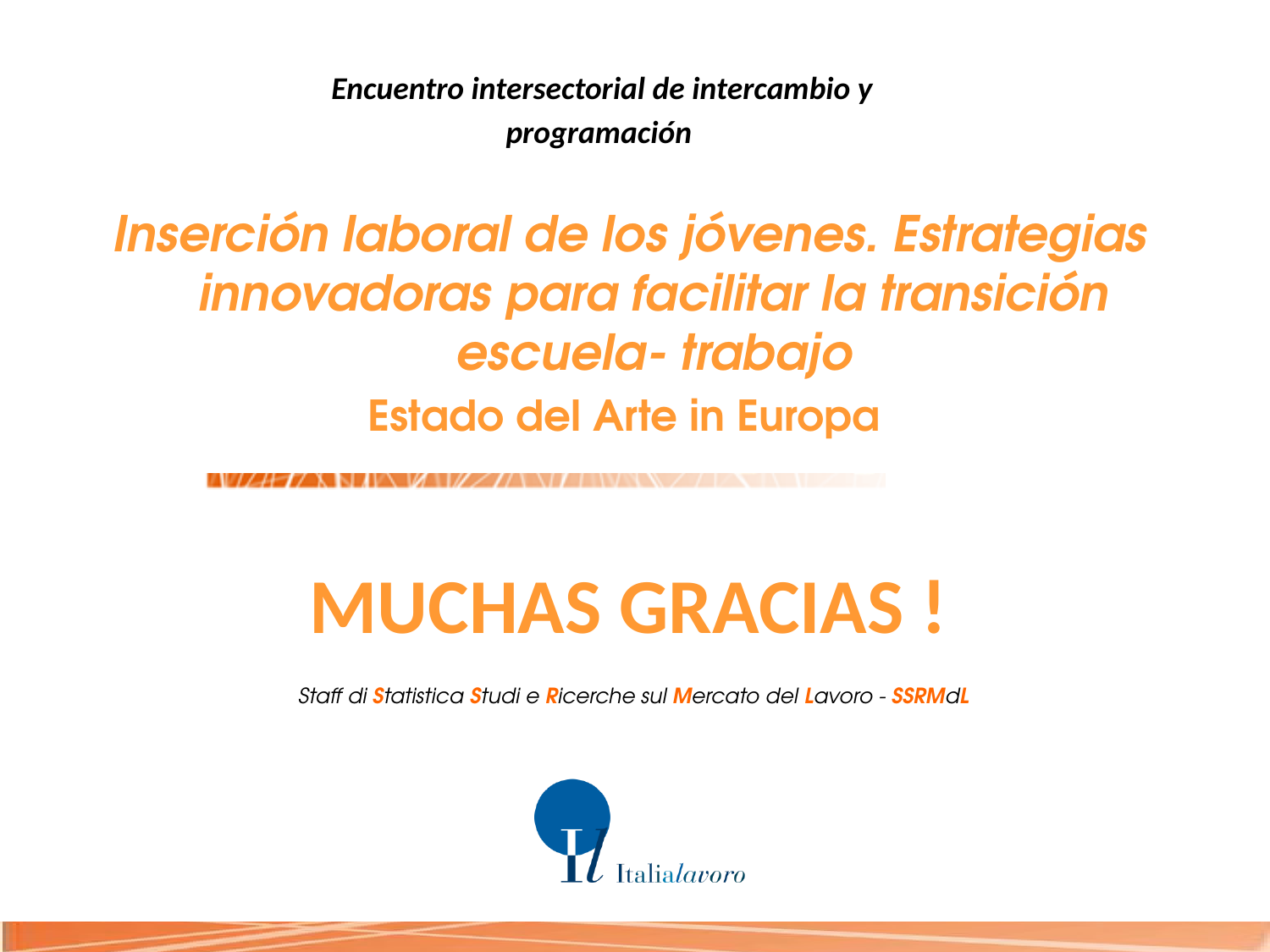

Encuentro intersectorial de intercambio y programación
Inserción laboral de los jóvenes. Estrategias innovadoras para facilitar la transición escuela- trabajo
Estado del Arte in Europa

MUCHAS GRACIAS !
Staff di Statistica Studi e Ricerche sul Mercato del Lavoro - SSRMdL